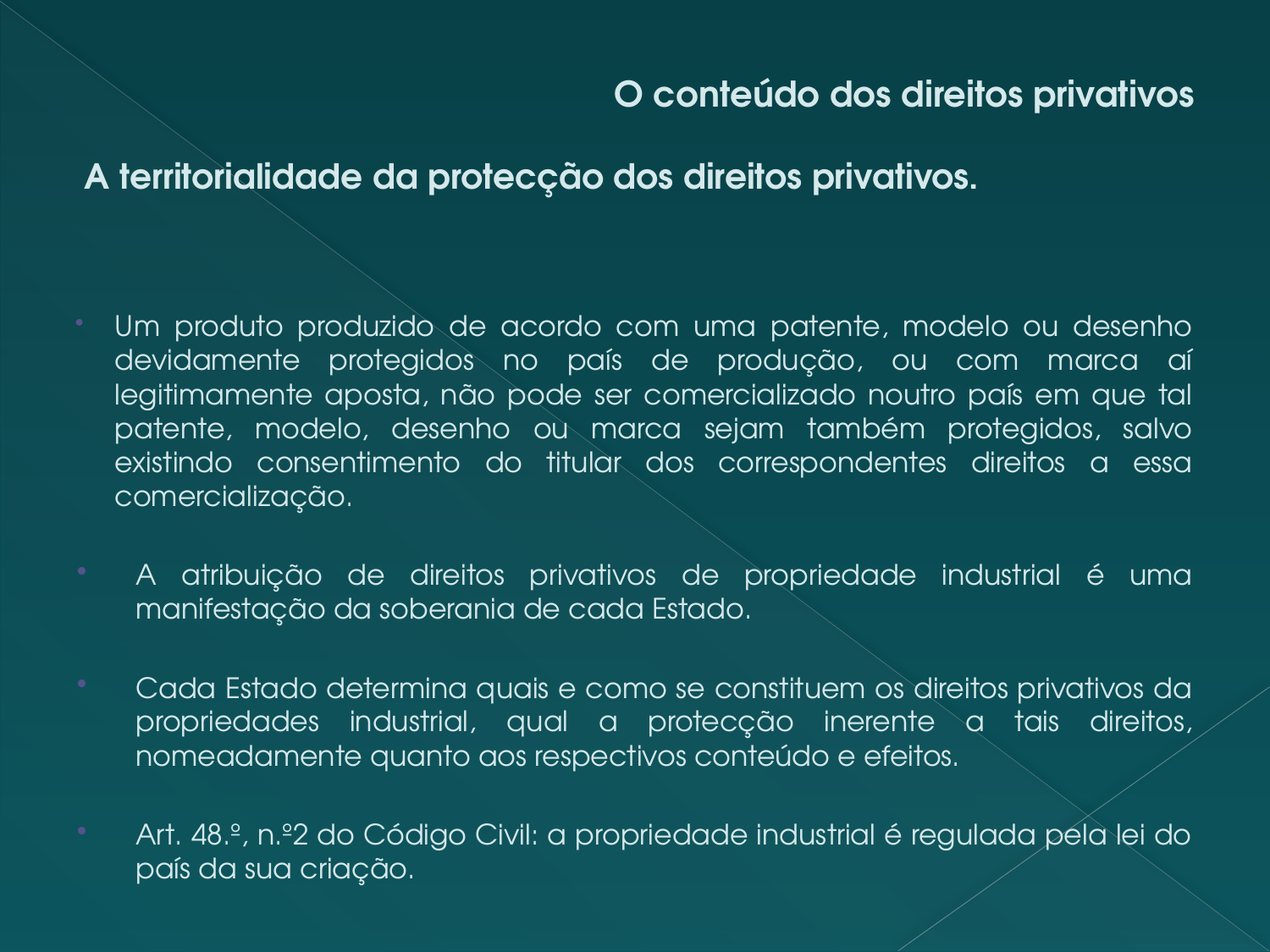

# O conteúdo dos direitos privativos
A territorialidade da protecção dos direitos privativos.

Um produto produzido de acordo com uma patente, modelo ou desenho devidamente protegidos no país de produção, ou com marca aí legitimamente aposta, não pode ser comercializado noutro país em que tal patente, modelo, desenho ou marca sejam também protegidos, salvo existindo consentimento do titular dos correspondentes direitos a essa comercialização.

A atribuição de direitos privativos de propriedade industrial é uma manifestação da soberania de cada Estado.

Cada Estado determina quais e como se constituem os direitos privativos da propriedades industrial, qual a protecção inerente a tais direitos, nomeadamente quanto aos respectivos conteúdo e efeitos.

Art. 48.º, n.º2 do Código Civil: a propriedade industrial é regulada pela lei do país da sua criação.